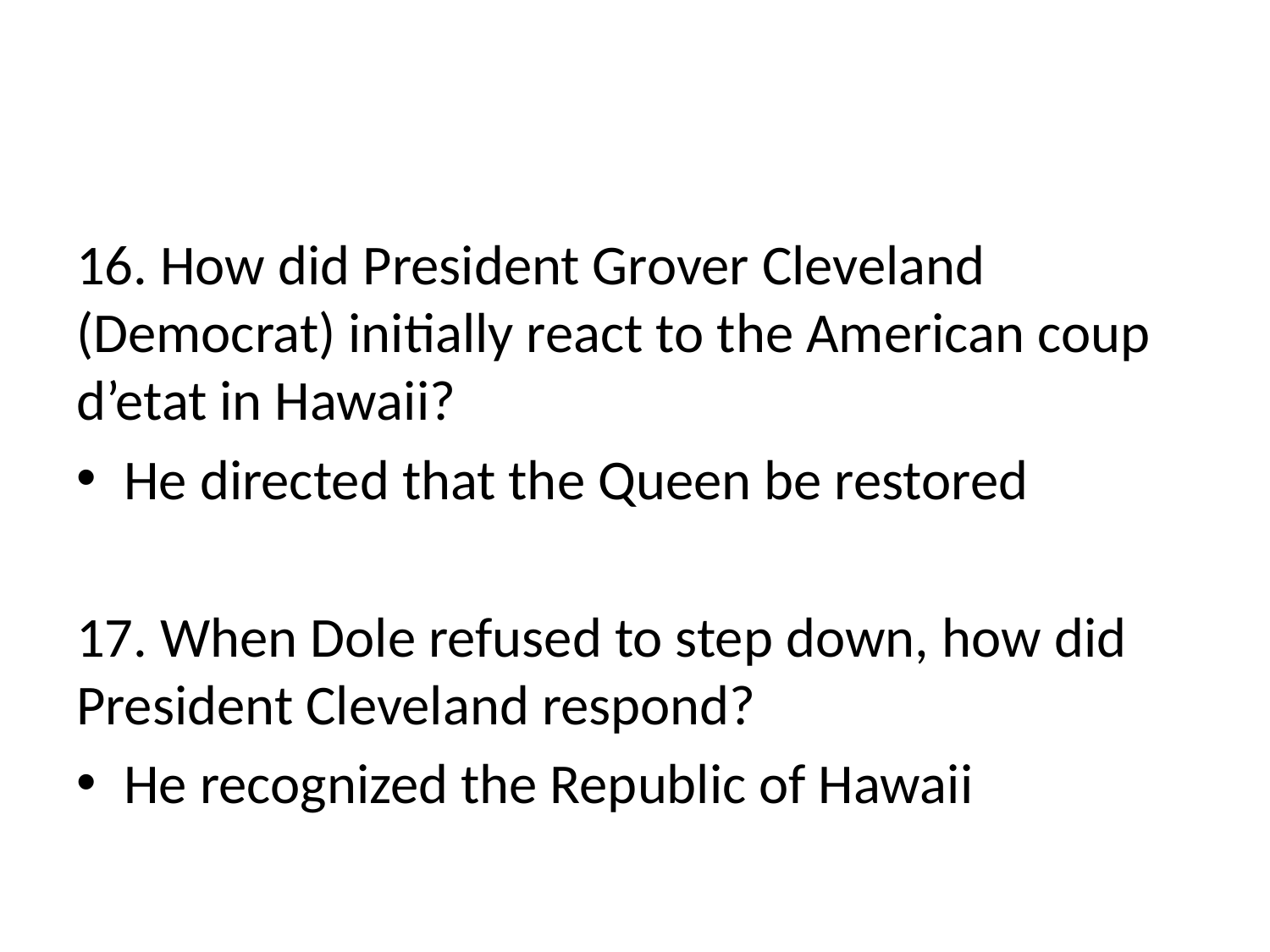

#
16. How did President Grover Cleveland (Democrat) initially react to the American coup d’etat in Hawaii?
He directed that the Queen be restored

17. When Dole refused to step down, how did President Cleveland respond?
He recognized the Republic of Hawaii